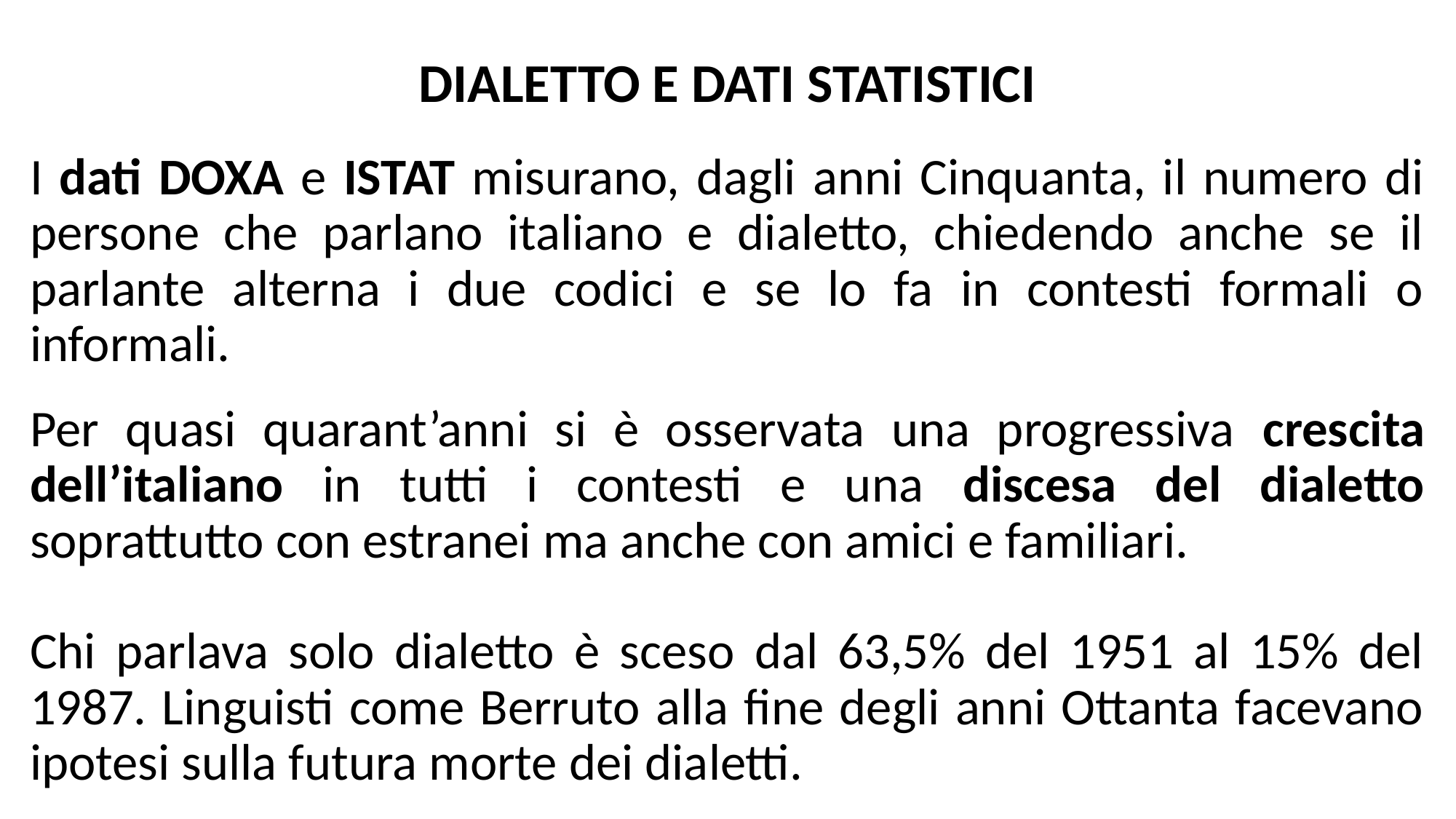

# DIALETTO E DATI STATISTICI
I dati DOXA e ISTAT misurano, dagli anni Cinquanta, il numero di persone che parlano italiano e dialetto, chiedendo anche se il parlante alterna i due codici e se lo fa in contesti formali o informali.

Per quasi quarant’anni si è osservata una progressiva crescita dell’italiano in tutti i contesti e una discesa del dialetto soprattutto con estranei ma anche con amici e familiari.

Chi parlava solo dialetto è sceso dal 63,5% del 1951 al 15% del 1987. Linguisti come Berruto alla fine degli anni Ottanta facevano ipotesi sulla futura morte dei dialetti.